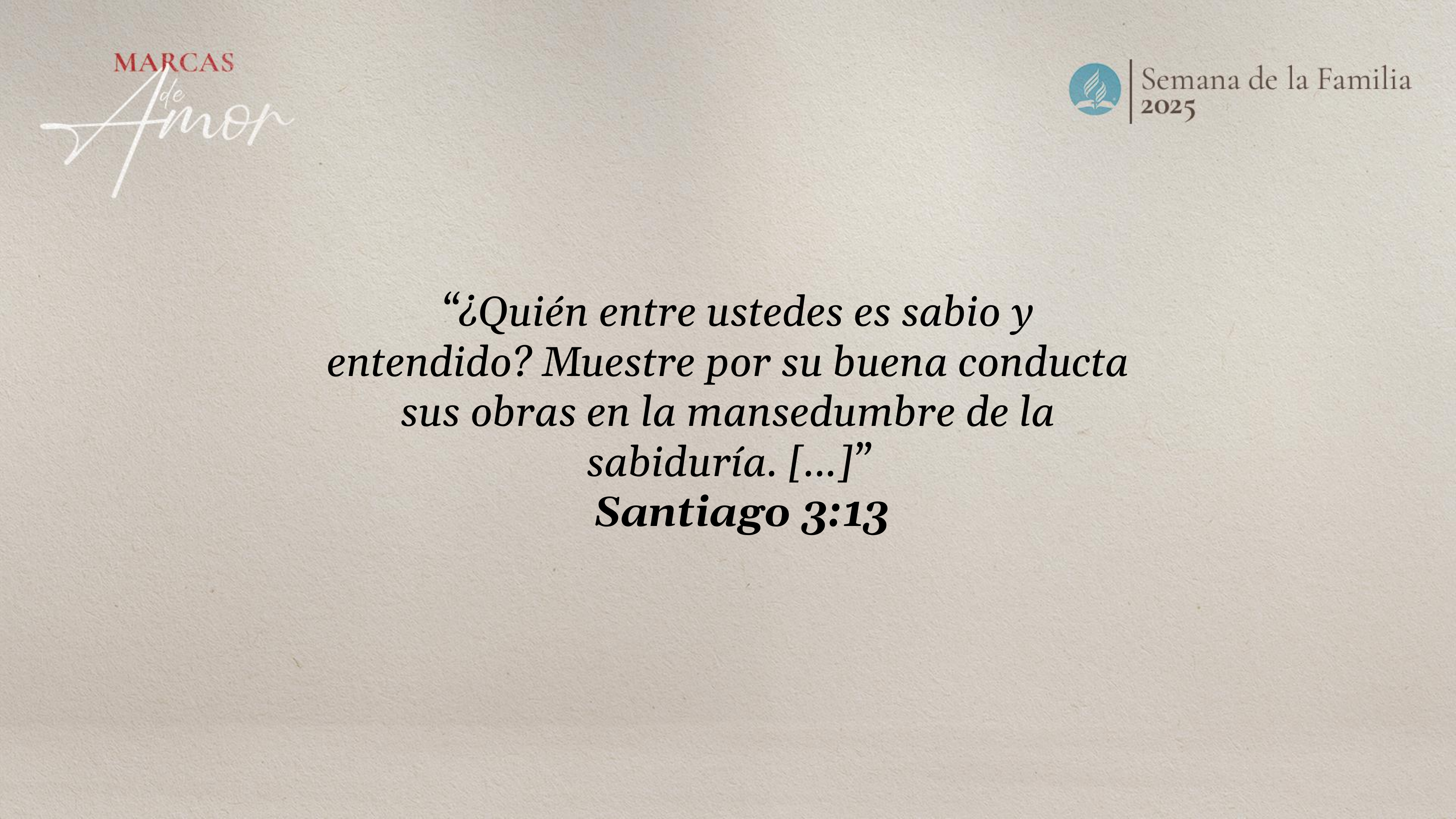

“¿Quién entre ustedes es sabio y entendido? Muestre por su buena conducta sus obras en la mansedumbre de la sabiduría. [...]”
Santiago 3:13